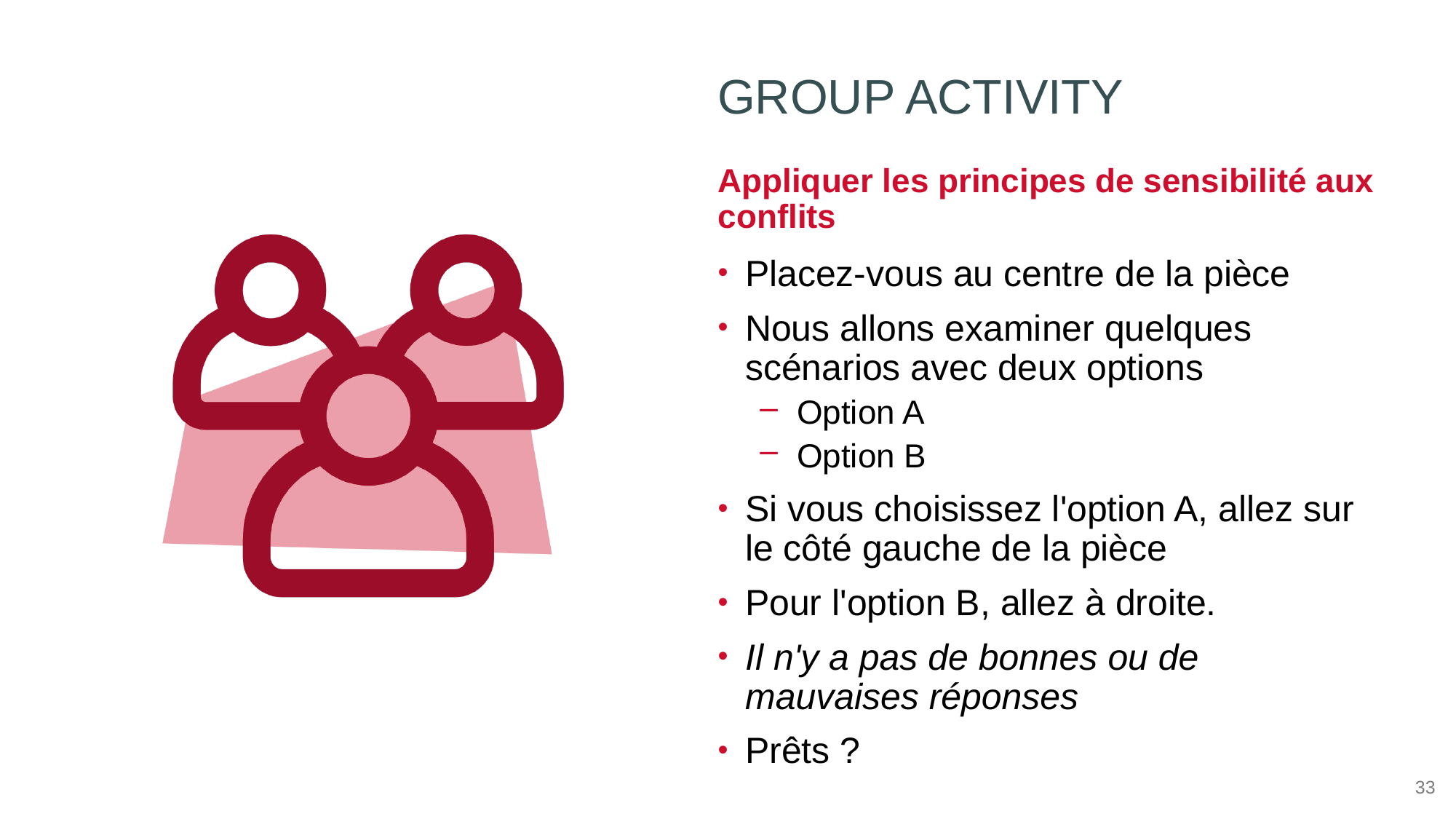

Appliquer les principes de sensibilité aux conflits
Placez-vous au centre de la pièce
Nous allons examiner quelques scénarios avec deux options
Option A
Option B
Si vous choisissez l'option A, allez sur le côté gauche de la pièce
Pour l'option B, allez à droite.
Il n'y a pas de bonnes ou de mauvaises réponses
Prêts ?
33